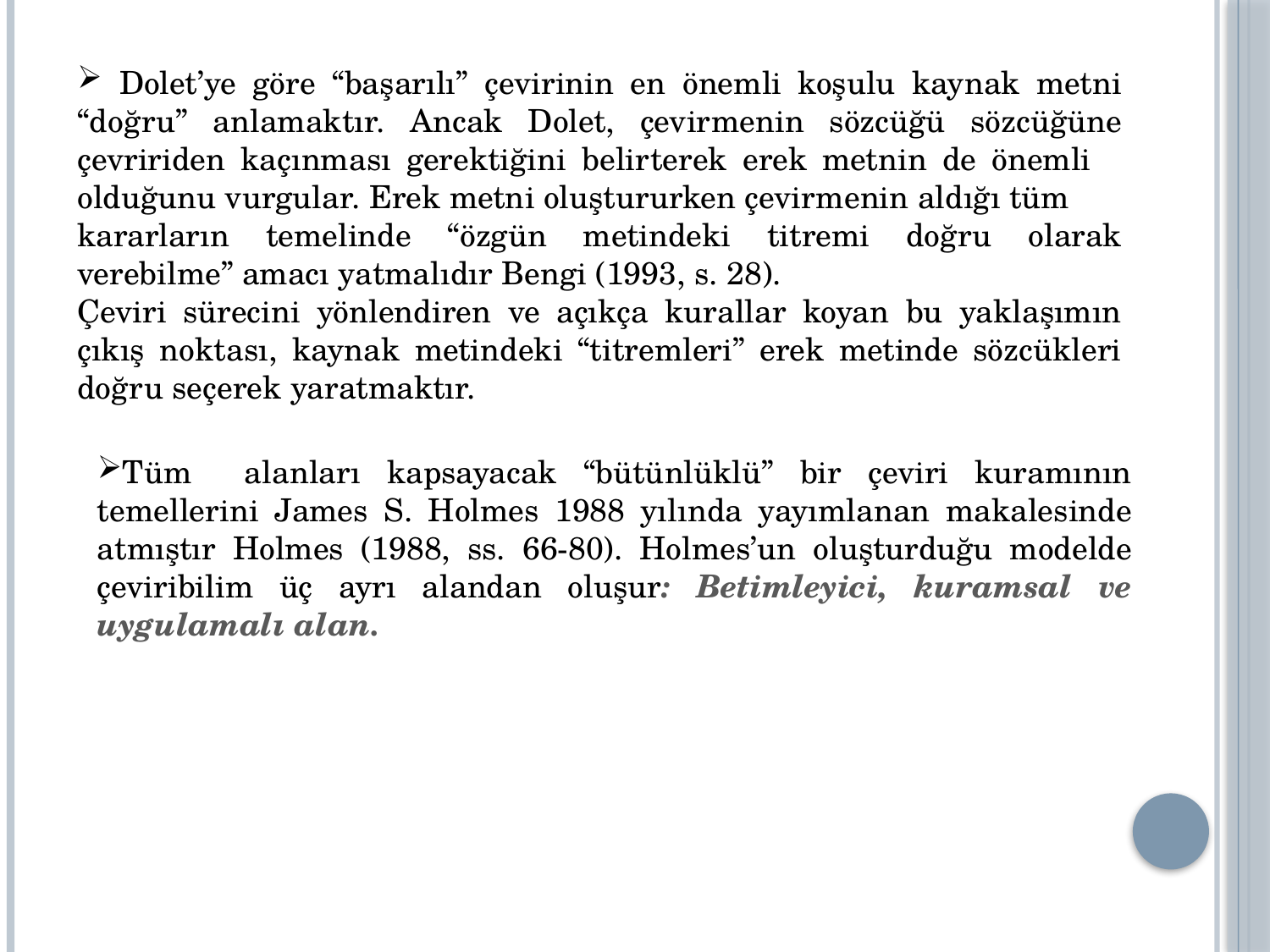

Dolet’ye göre “başarılı” çevirinin en önemli koşulu kaynak metni “doğru” anlamaktır. Ancak Dolet, çevirmenin sözcüğü sözcüğüne çevririden kaçınması gerektiğini belirterek erek metnin de önemli   olduğunu vurgular. Erek metni oluştururken çevirmenin aldığı tüm
kararların temelinde “özgün metindeki titremi doğru olarak verebilme” amacı yatmalıdır Bengi (1993, s. 28).
Çeviri sürecini yönlendiren ve açıkça kurallar koyan bu yaklaşımın çıkış noktası, kaynak metindeki “titremleri” erek metinde sözcükleri doğru seçerek yaratmaktır.

Tüm  alanları kapsayacak “bütünlüklü” bir çeviri kuramının temellerini James S. Holmes 1988 yılında yayımlanan makalesinde atmıştır Holmes (1988, ss. 66-80). Holmes’un oluşturduğu modelde çeviribilim üç ayrı alandan oluşur: Betimleyici, kuramsal ve uygulamalı alan.